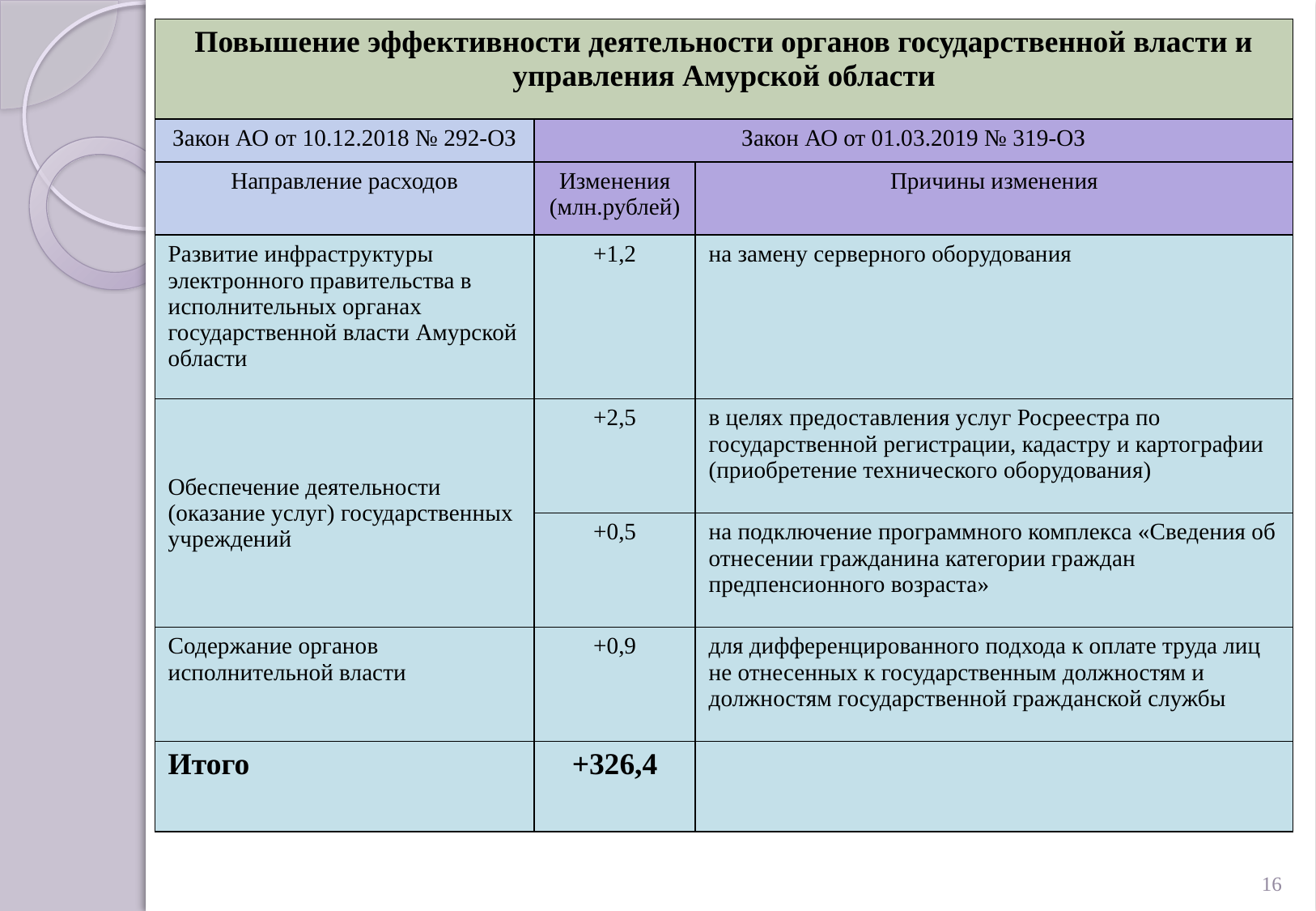

| Повышение эффективности деятельности органов государственной власти и управления Амурской области |  |  |
| --- | --- | --- |
| Закон АО от 10.12.2018 № 292-ОЗ | Закон АО от 01.03.2019 № 319-ОЗ |  |
| Направление расходов | Изменения (млн.рублей) | Причины изменения |
| Развитие инфраструктуры электронного правительства в исполнительных органах государственной власти Амурской области | +1,2 | на замену серверного оборудования |
| Обеспечение деятельности (оказание услуг) государственных учреждений | +2,5 | в целях предоставления услуг Росреестра по государственной регистрации, кадастру и картографии (приобретение технического оборудования) |
|  | +0,5 | на подключение программного комплекса «Сведения об отнесении гражданина категории граждан предпенсионного возраста» |
| Содержание органов исполнительной власти | +0,9 | для дифференцированного подхода к оплате труда лиц не отнесенных к государственным должностям и должностям государственной гражданской службы |
| Итого | +326,4 |  |
16